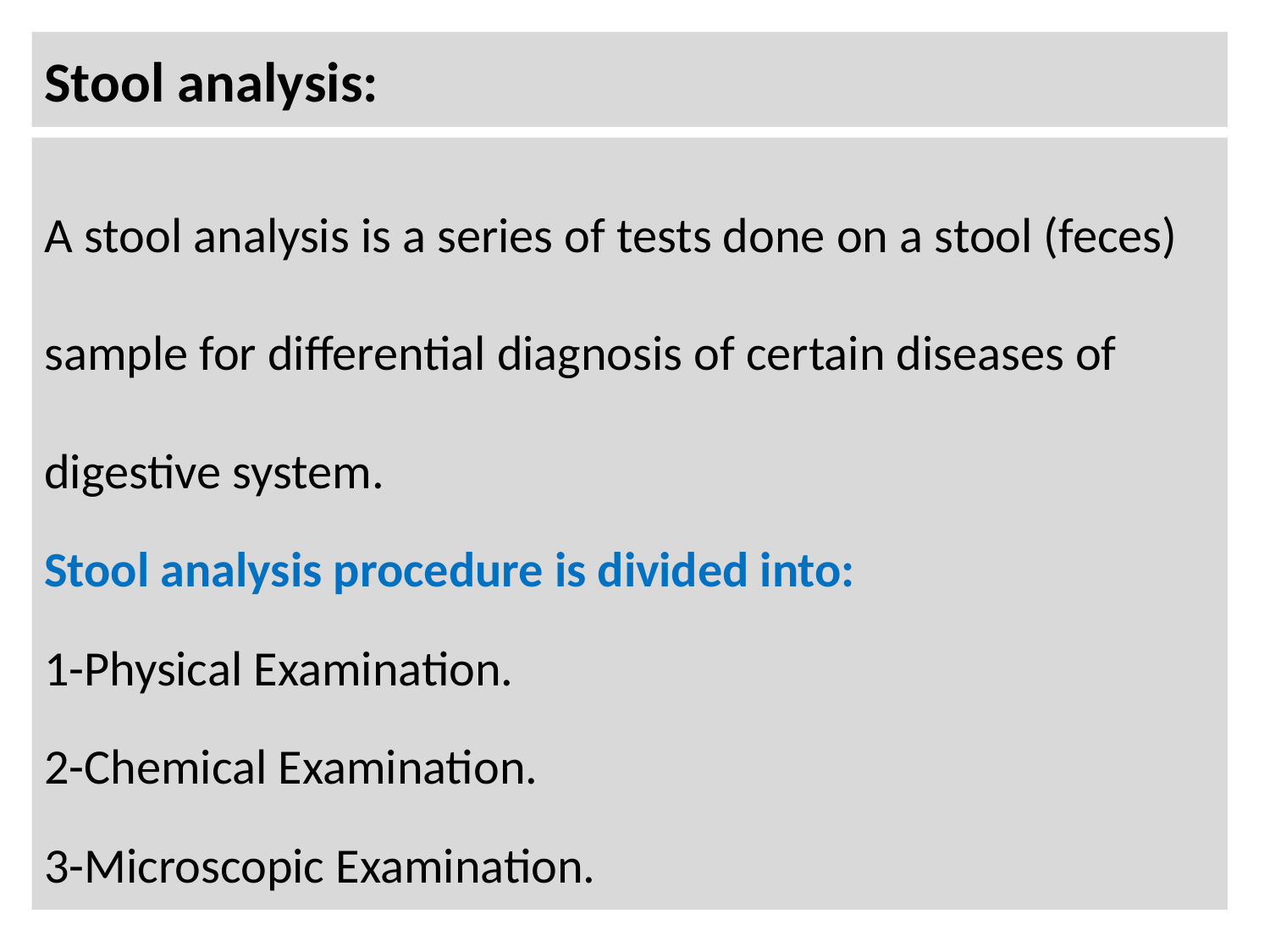

# Stool analysis:
A stool analysis is a series of tests done on a stool (feces) sample for differential diagnosis of certain diseases of digestive system.
Stool analysis procedure is divided into:
1-Physical Examination.
2-Chemical Examination.
3-Microscopic Examination.